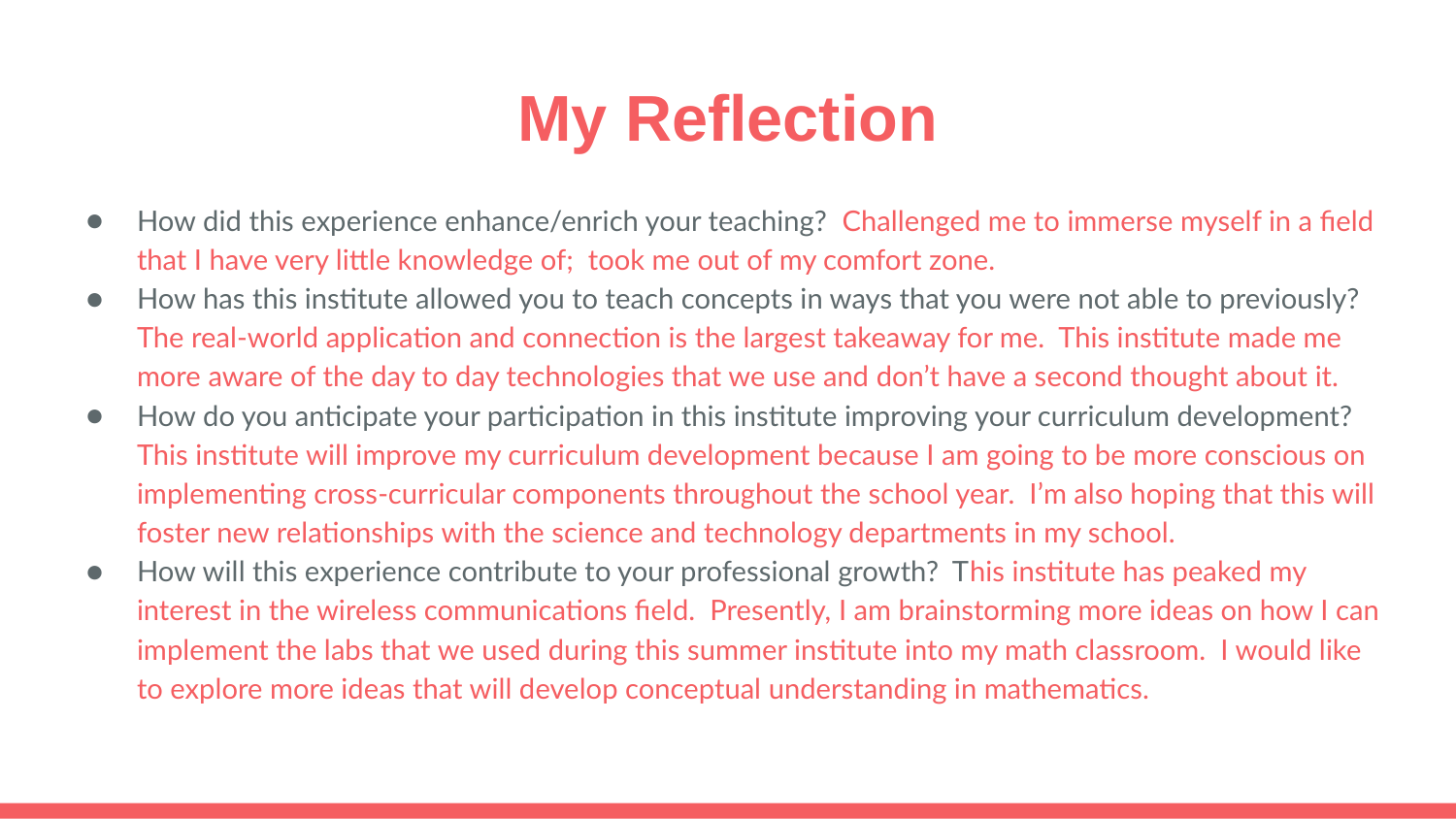

# My Reflection
How did this experience enhance/enrich your teaching?  Challenged me to immerse myself in a field that I have very little knowledge of;  took me out of my comfort zone.
How has this institute allowed you to teach concepts in ways that you were not able to previously? The real-world application and connection is the largest takeaway for me.  This institute made me more aware of the day to day technologies that we use and don’t have a second thought about it.
How do you anticipate your participation in this institute improving your curriculum development? This institute will improve my curriculum development because I am going to be more conscious on implementing cross-curricular components throughout the school year.  I’m also hoping that this will foster new relationships with the science and technology departments in my school.
How will this experience contribute to your professional growth?  This institute has peaked my interest in the wireless communications field.  Presently, I am brainstorming more ideas on how I can implement the labs that we used during this summer institute into my math classroom.  I would like to explore more ideas that will develop conceptual understanding in mathematics.